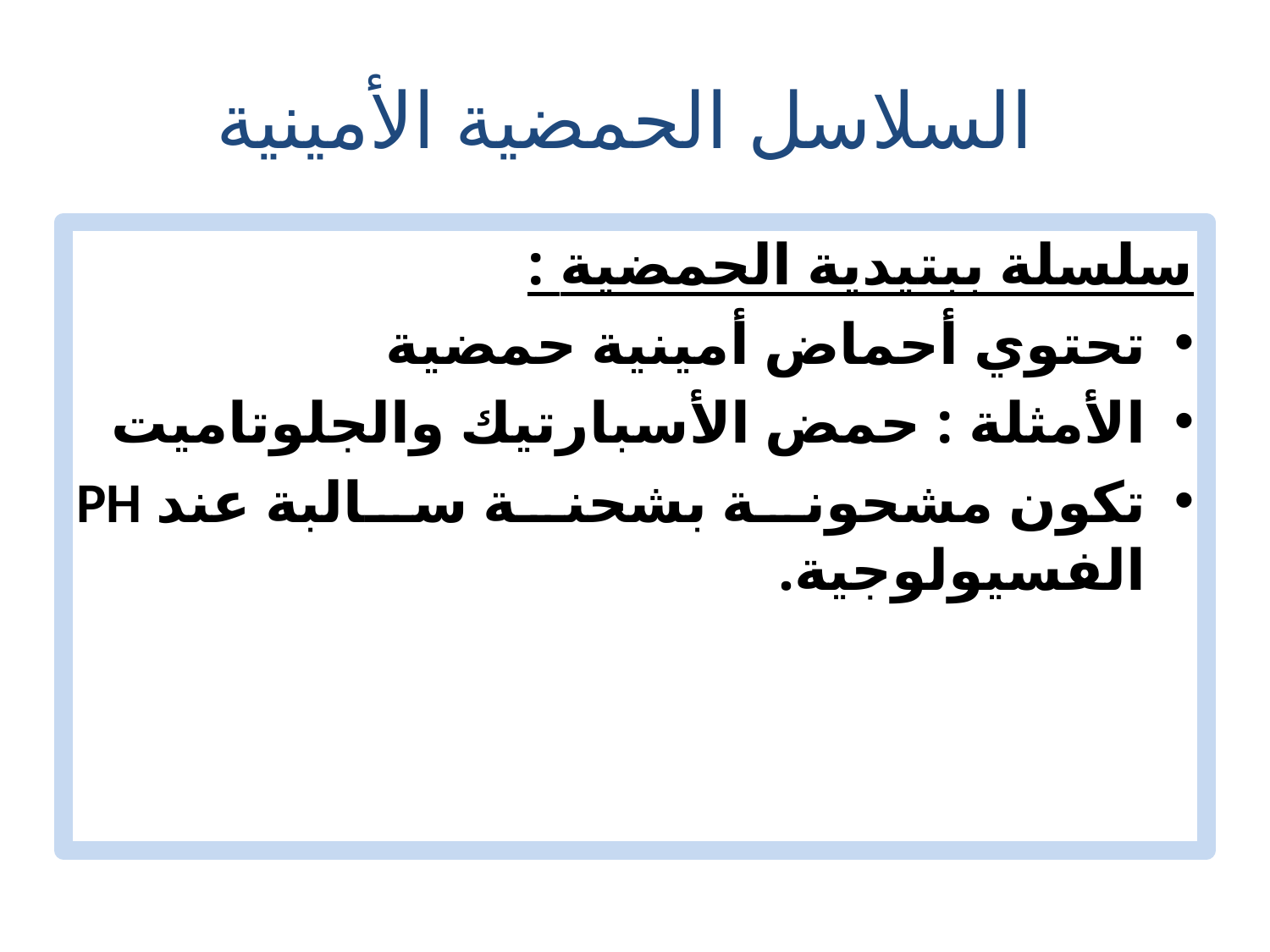

# السلاسل الحمضية الأمينية
سلسلة ببتيدية الحمضية :
تحتوي أحماض أمينية حمضية
الأمثلة : حمض الأسبارتيك والجلوتاميت
تكون مشحونة بشحنة سالبة عند PH الفسيولوجية.